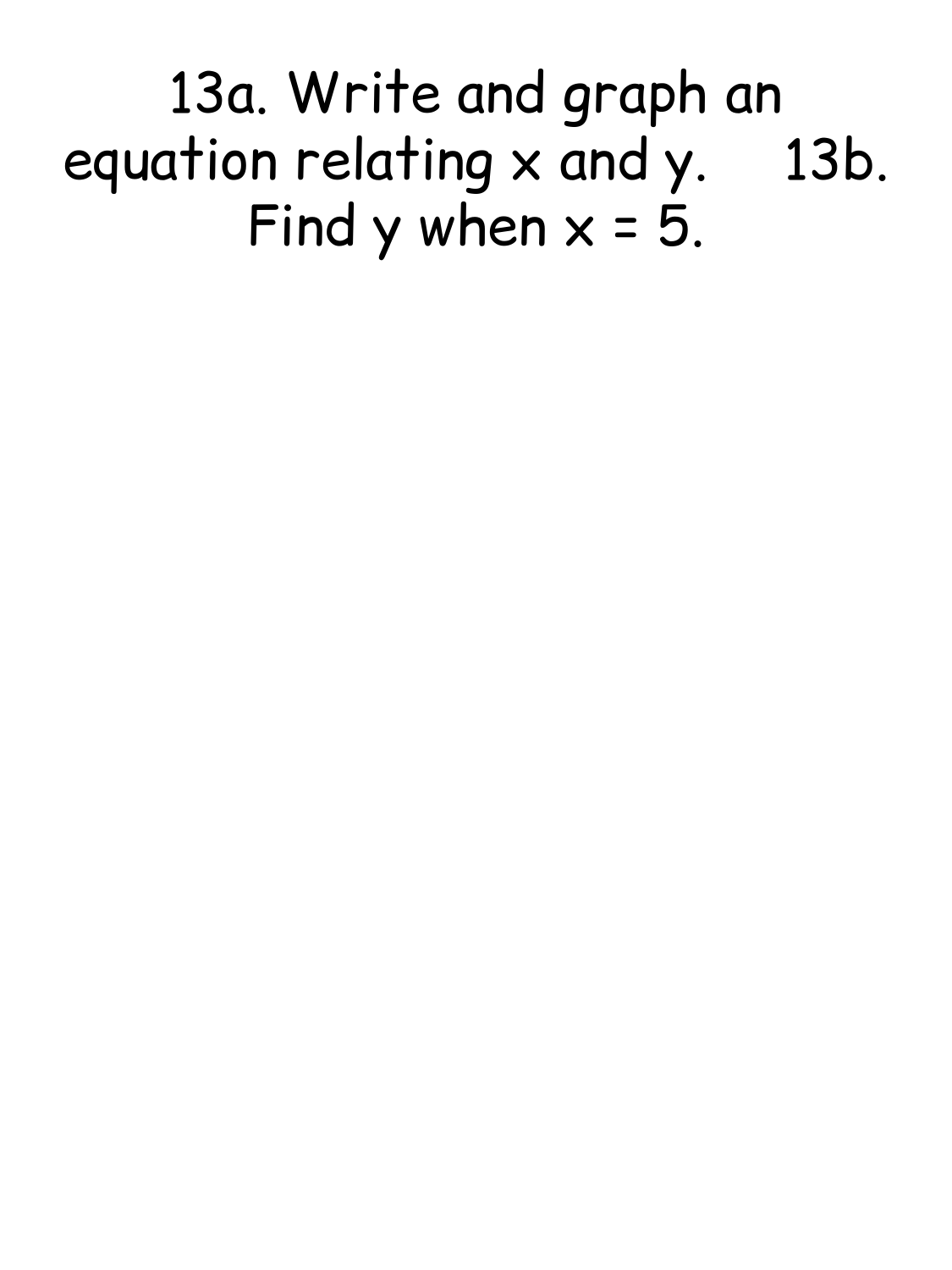

# 13a. Write and graph an equation relating x and y.			13b. Find y when x = 5.